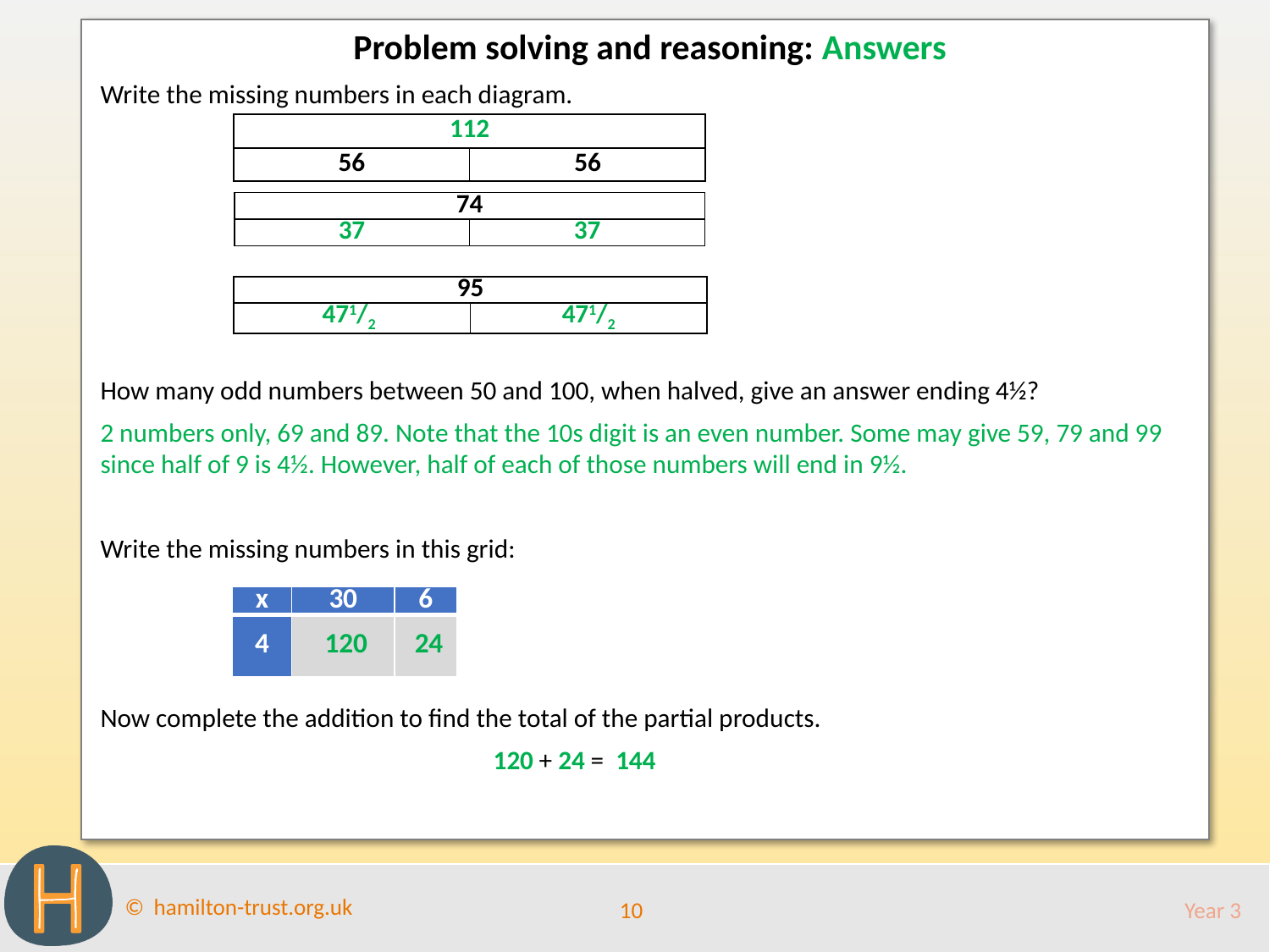

Problem solving and reasoning: Answers
Write the missing numbers in each diagram.

How many odd numbers between 50 and 100, when halved, give an answer ending 4½?
2 numbers only, 69 and 89. Note that the 10s digit is an even number. Some may give 59, 79 and 99 since half of 9 is 4½. However, half of each of those numbers will end in 9½.

Write the missing numbers in this grid:

Now complete the addition to find the total of the partial products.
     			  120 + 24 =  144

| 112 |  |
| --- | --- |
| 56 | 56 |
| 74 |  |
| --- | --- |
| 37 | 37 |
| 95 |  |
| --- | --- |
| 471/2 | 471/2 |
| x | 30 | 6 |
| --- | --- | --- |
| 4 | 120 | 24 |
10
Year 3